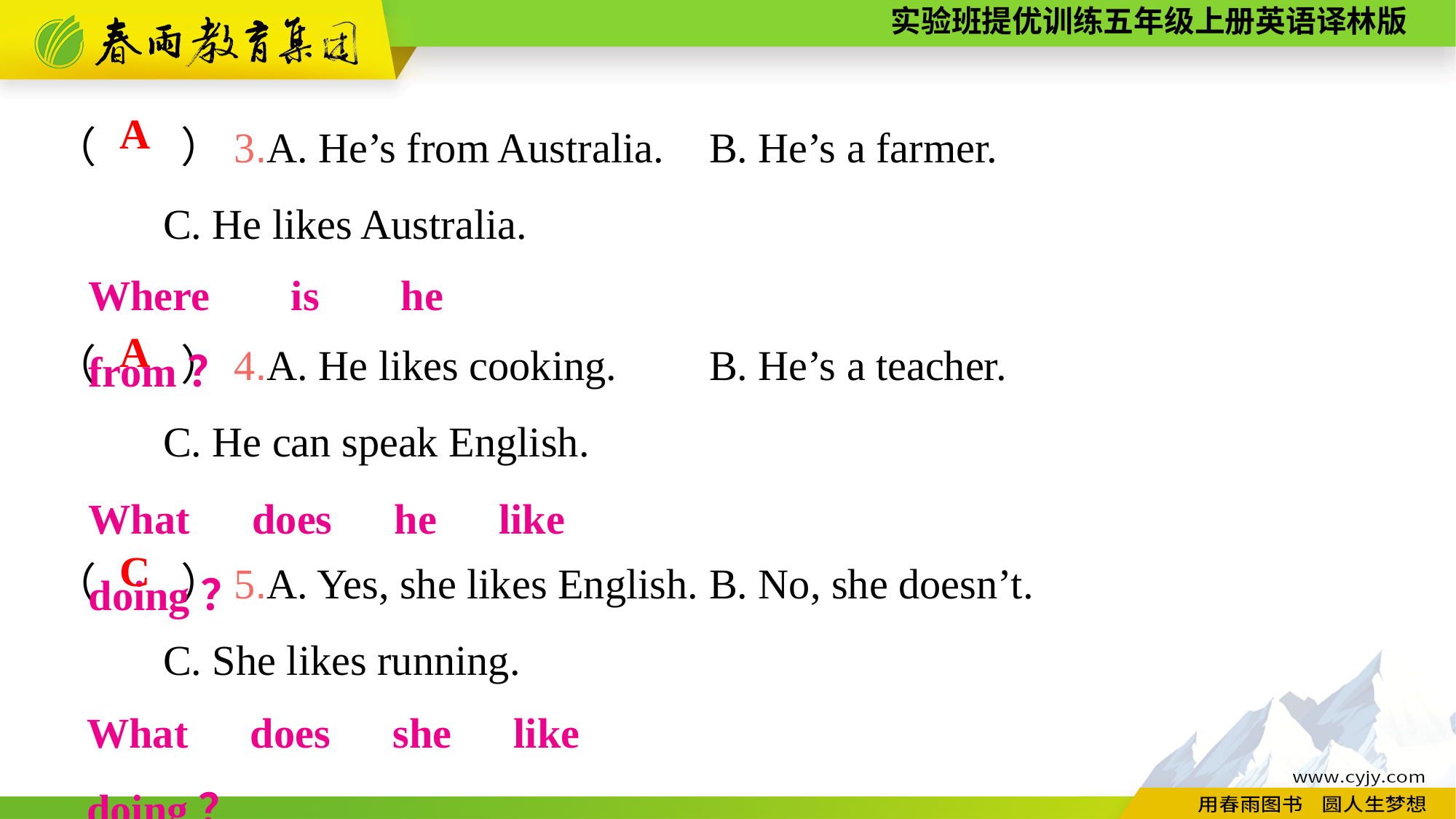

（　　）3.A. He’s from Australia.	B. He’s a farmer.
	C. He likes Australia.

（　　）4.A. He likes cooking.	B. He’s a teacher.
	C. He can speak English.

（　　）5.A. Yes, she likes English.	B. No, she doesn’t.
	C. She likes running.
A
Where is he from？
A
What does he like doing？
C
What does she like doing？